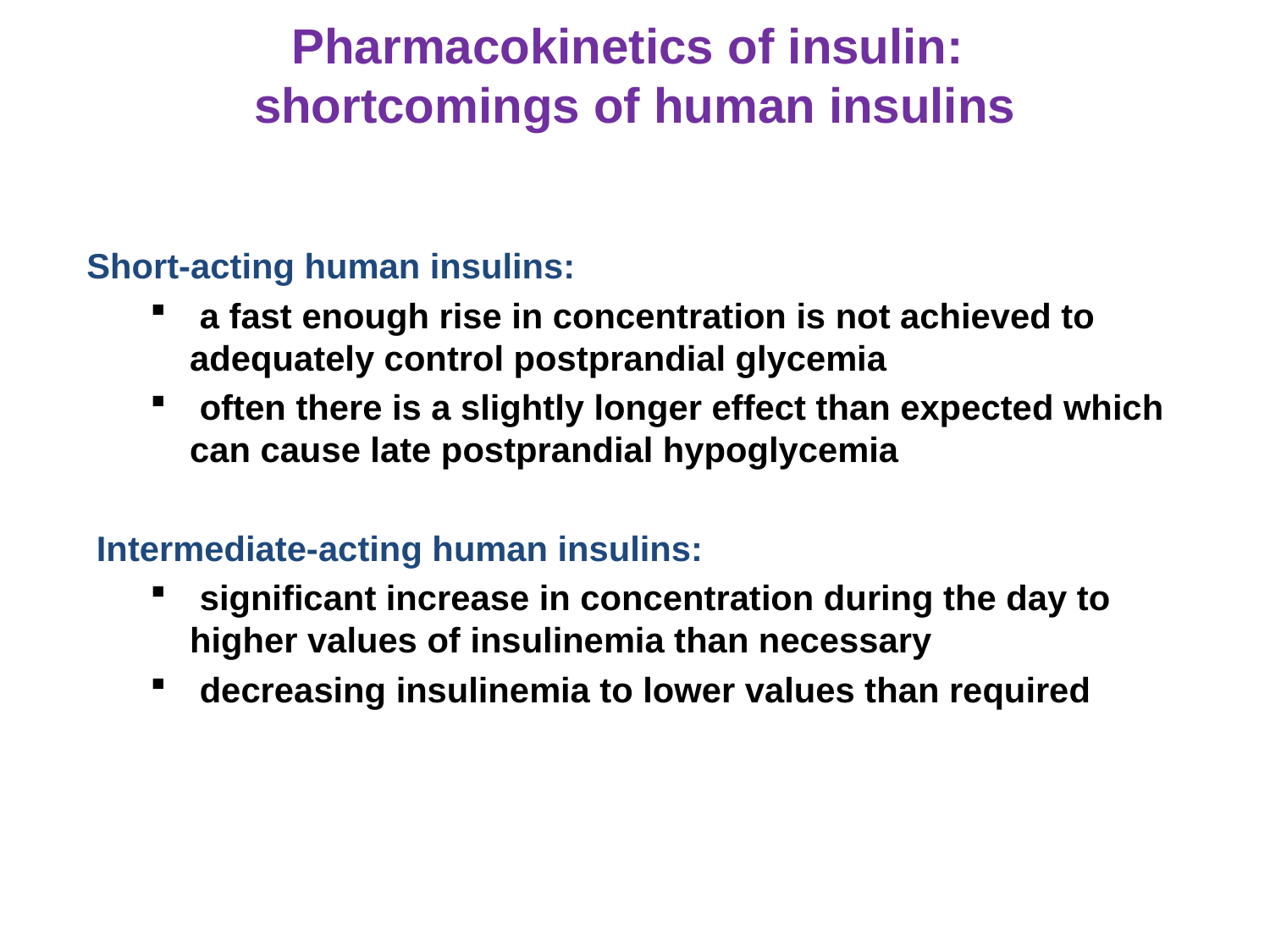

Pharmacokinetics of insulin:
shortcomings of human insulins

Short-acting human insulins:
 a fast enough rise in concentration is not achieved to adequately control postprandial glycemia
 often there is a slightly longer effect than expected which can cause late postprandial hypoglycemia

 Intermediate-acting human insulins:
 significant increase in concentration during the day to higher values of insulinemia than necessary
 decreasing insulinemia to lower values than required